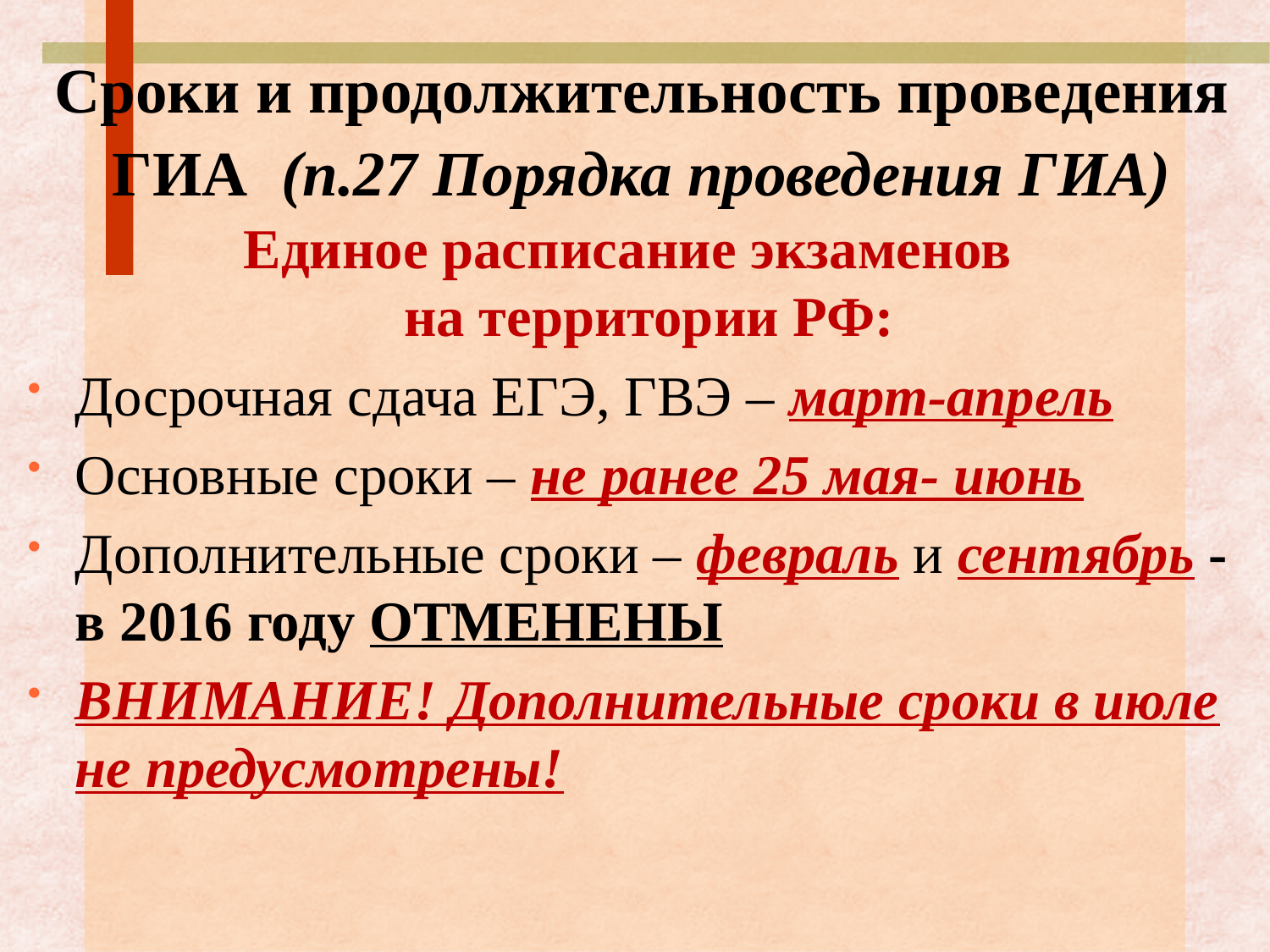

# Сроки и продолжительность проведения ГИА  (п.27 Порядка проведения ГИА)
Единое расписание экзаменов
  на территории РФ:
Досрочная сдача ЕГЭ, ГВЭ – март-апрель
Основные сроки – не ранее 25 мая- июнь
Дополнительные сроки – февраль и сентябрь -в 2016 году ОТМЕНЕНЫ
ВНИМАНИЕ! Дополнительные сроки в июле не предусмотрены!